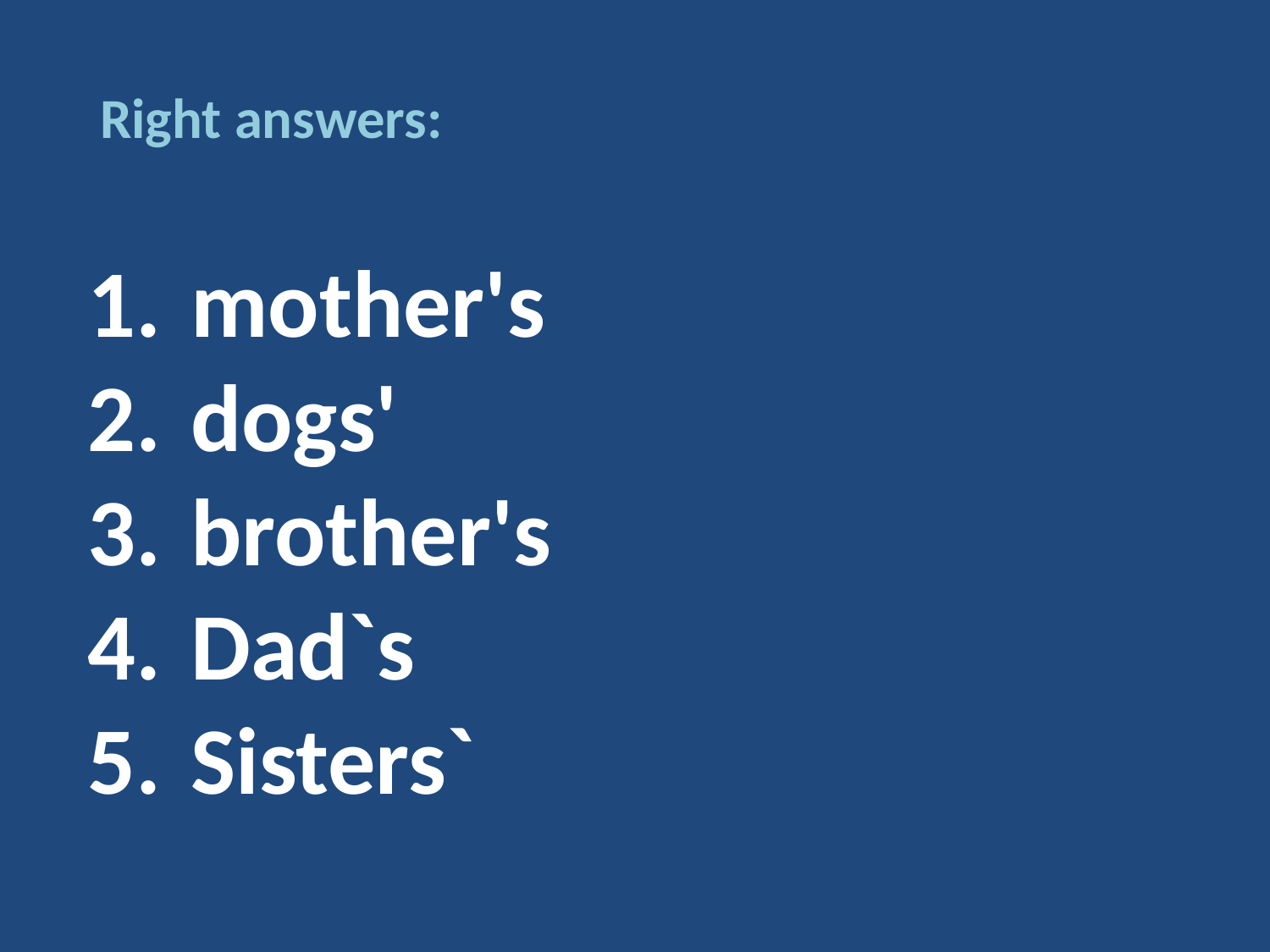

Right answers:
mother's
dogs'
brother's
Dad`s
Sisters`